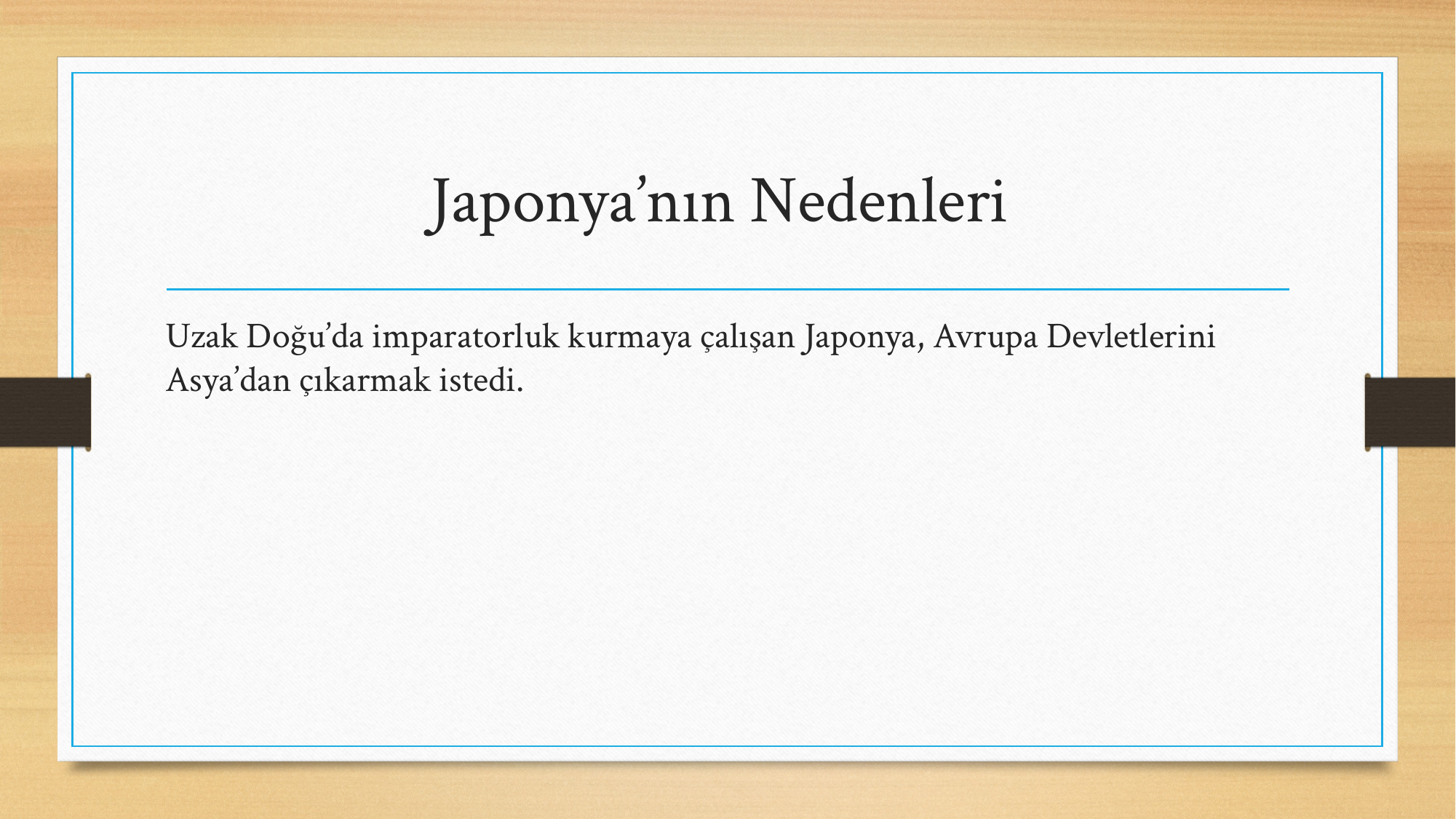

# Japonya’nın Nedenleri
Uzak Doğu’da imparatorluk kurmaya çalışan Japonya, Avrupa Devletlerini Asya’dan çıkarmak istedi.